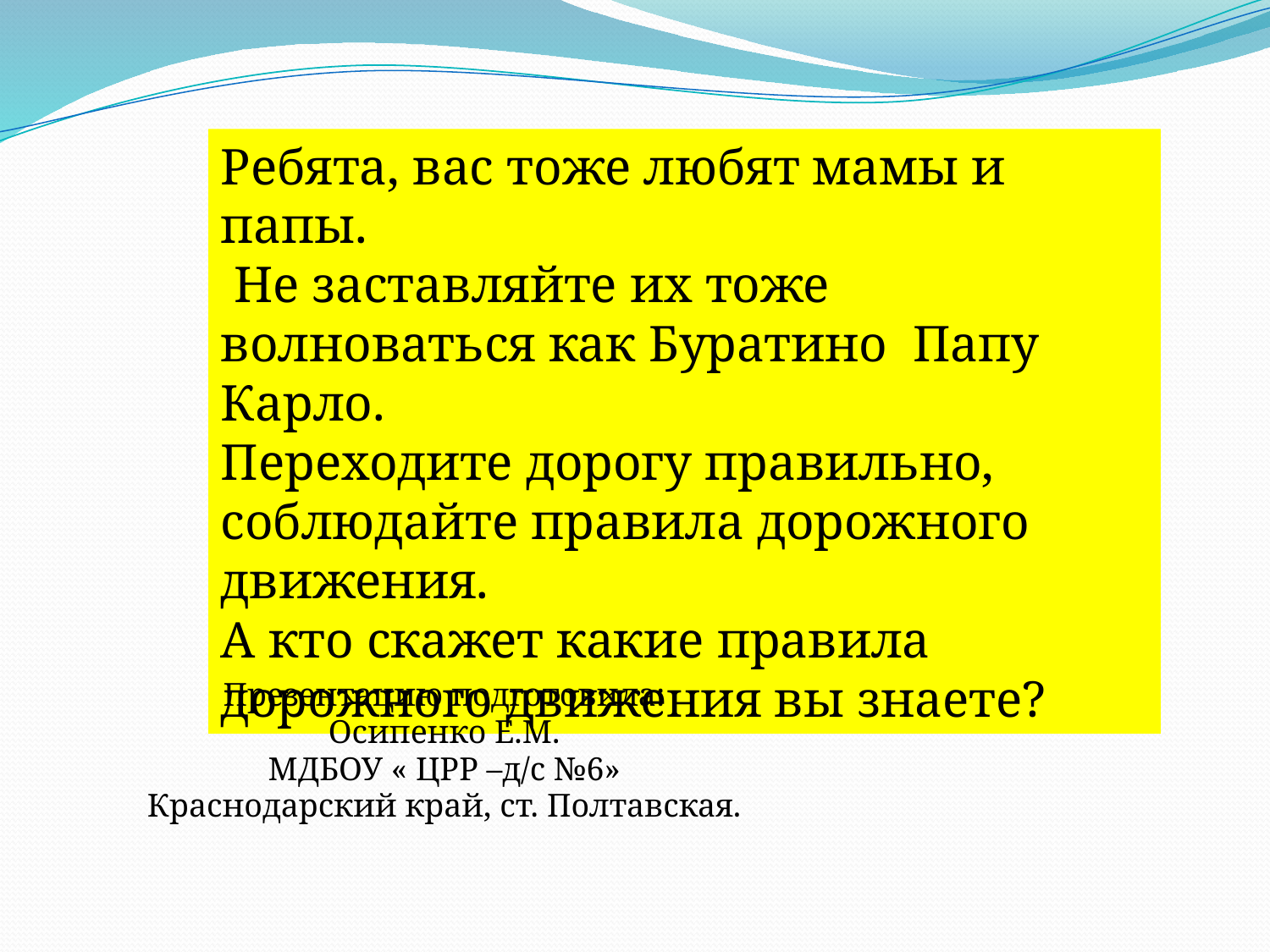

Ребята, вас тоже любят мамы и папы.
 Не заставляйте их тоже волноваться как Буратино  Папу Карло.
Переходите дорогу правильно, соблюдайте правила дорожного движения.
А кто скажет какие правила дорожного движения вы знаете?

Презентацию подготовила:
Осипенко Е.М.
МДБОУ « ЦРР –д/с №6»
Краснодарский край, ст. Полтавская.